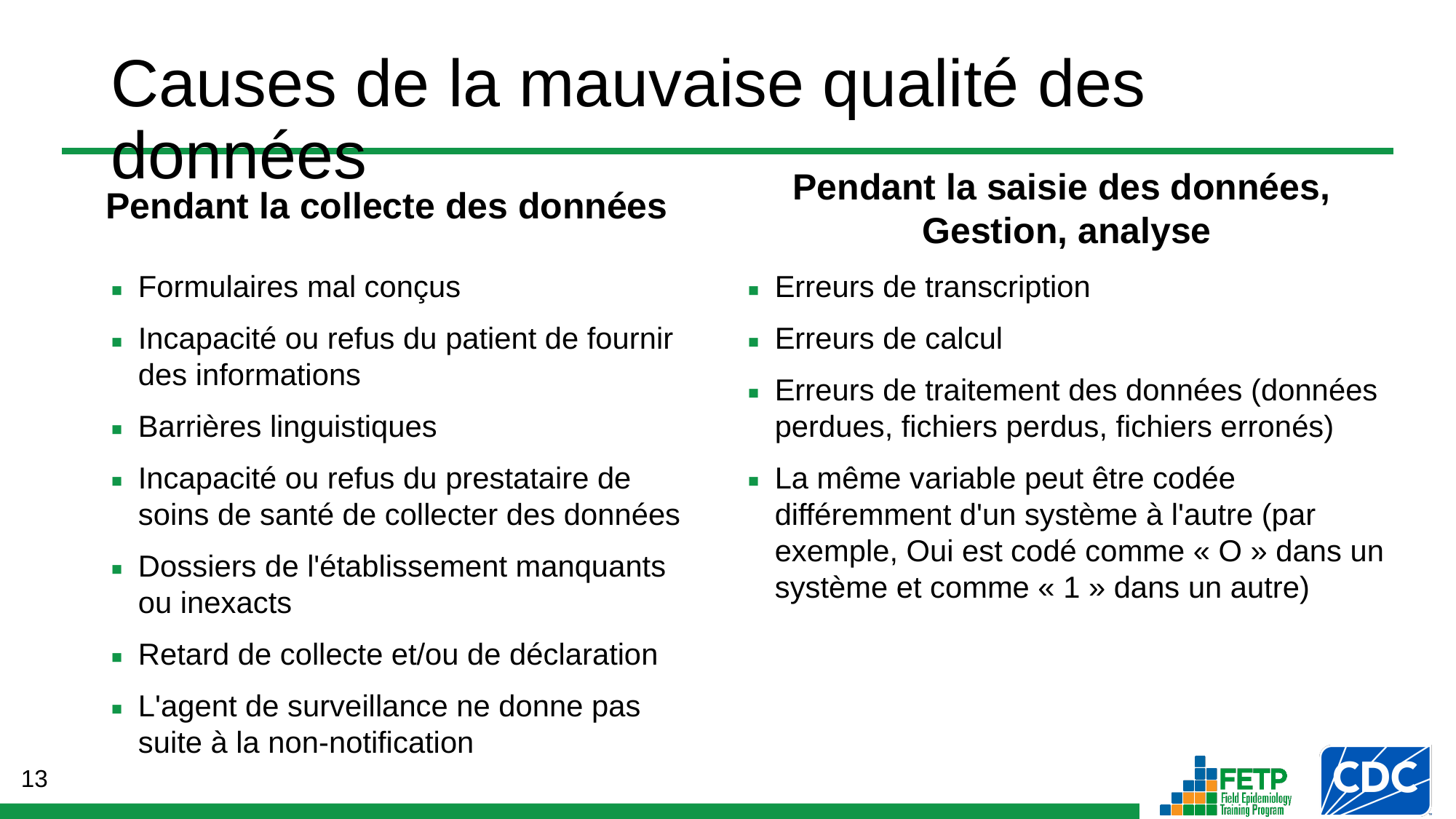

# Causes de la mauvaise qualité des données
Pendant la collecte des données
Pendant la saisie des données,
Gestion, analyse
Formulaires mal conçus
Incapacité ou refus du patient de fournir des informations
Barrières linguistiques
Incapacité ou refus du prestataire de soins de santé de collecter des données
Dossiers de l'établissement manquants ou inexacts
Retard de collecte et/ou de déclaration
L'agent de surveillance ne donne pas suite à la non-notification

Erreurs de transcription
Erreurs de calcul
Erreurs de traitement des données (données perdues, fichiers perdus, fichiers erronés)
La même variable peut être codée différemment d'un système à l'autre (par exemple, Oui est codé comme « O » dans un système et comme « 1 » dans un autre)